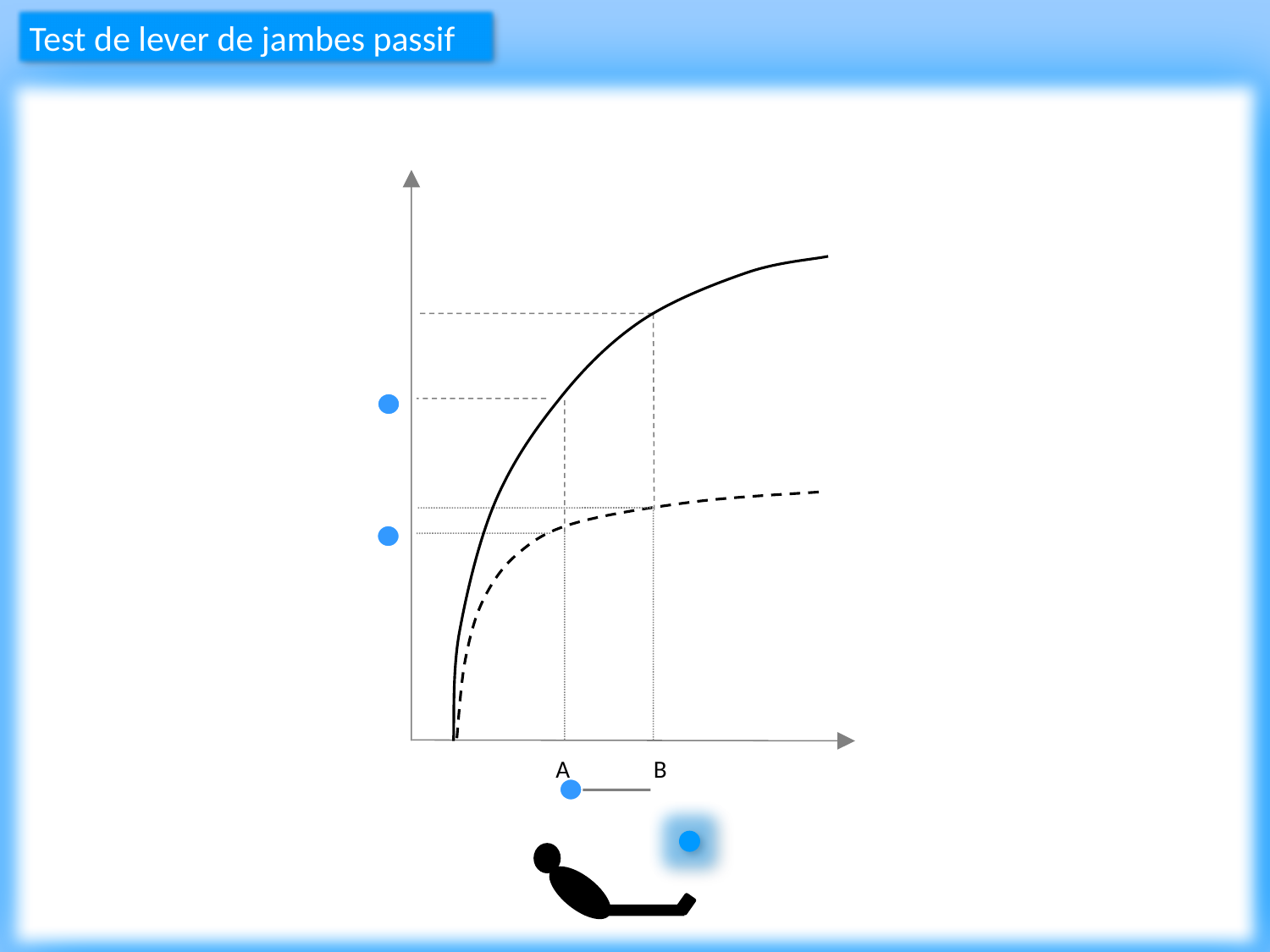

Test de lever de jambes passif

A

B